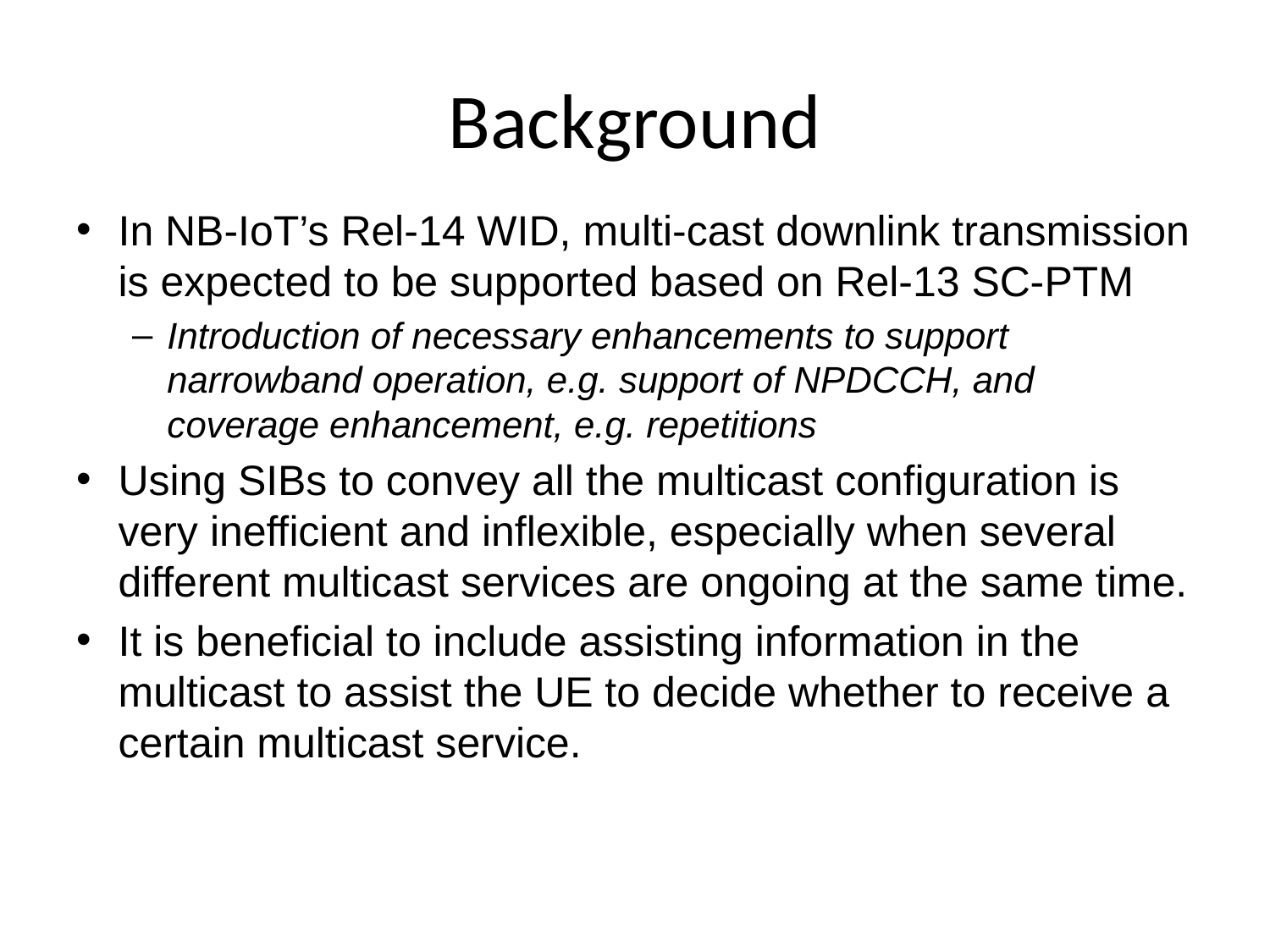

# Background
In NB-IoT’s Rel-14 WID, multi-cast downlink transmission is expected to be supported based on Rel-13 SC-PTM
Introduction of necessary enhancements to support narrowband operation, e.g. support of NPDCCH, and coverage enhancement, e.g. repetitions
Using SIBs to convey all the multicast configuration is very inefficient and inflexible, especially when several different multicast services are ongoing at the same time.
It is beneficial to include assisting information in the multicast to assist the UE to decide whether to receive a certain multicast service.